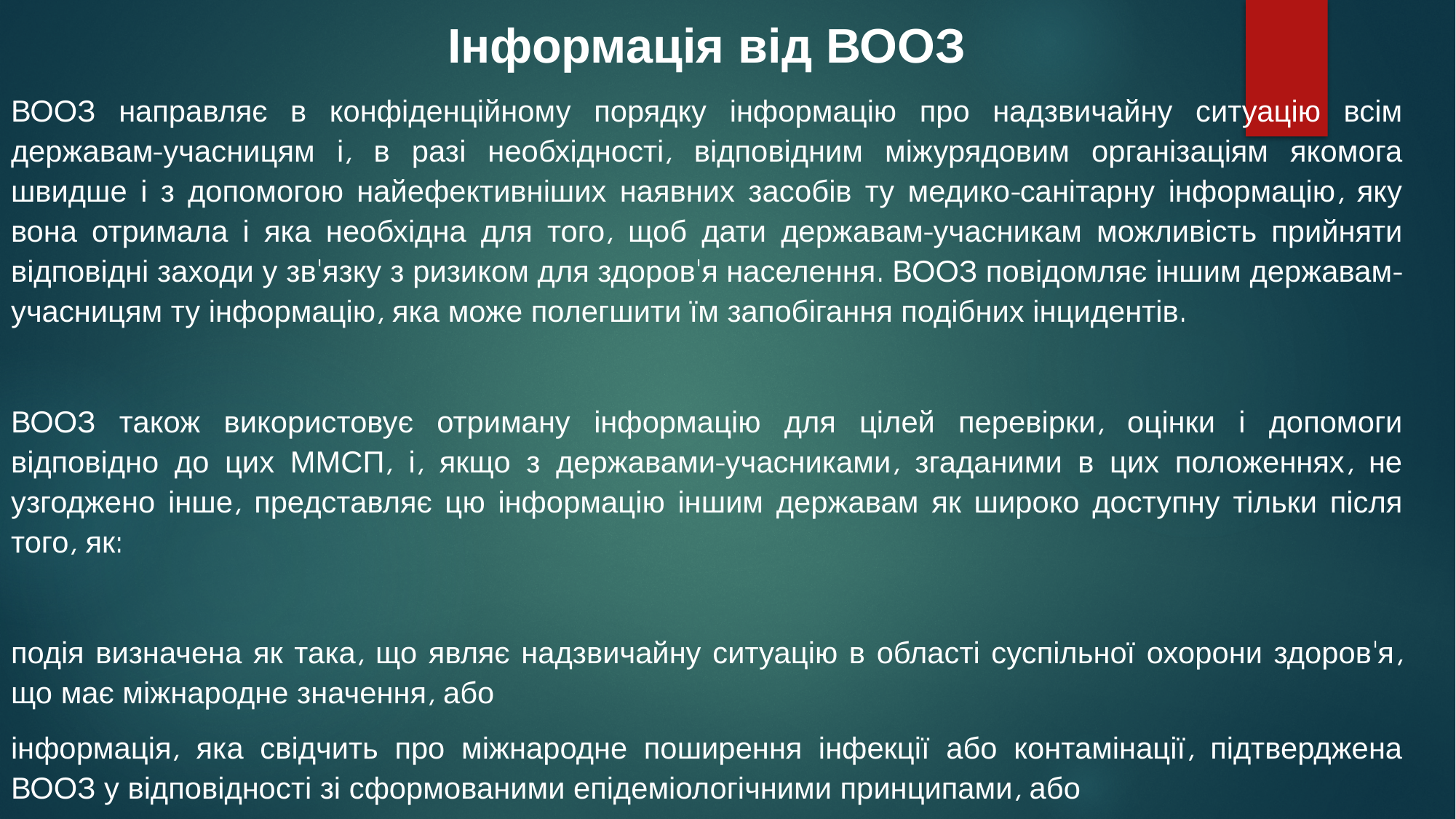

Інформація від ВООЗ
ВООЗ направляє в конфіденційному порядку інформацію про надзвичайну ситуацію всім державам-учасницям і, в разі необхідності, відповідним міжурядовим організаціям якомога швидше і з допомогою найефективніших наявних засобів ту медико-санітарну інформацію, яку вона отримала і яка необхідна для того, щоб дати державам-учасникам можливість прийняти відповідні заходи у зв'язку з ризиком для здоров'я населення. ВООЗ повідомляє іншим державам-учасницям ту інформацію, яка може полегшити їм запобігання подібних інцидентів.

ВООЗ також використовує отриману інформацію для цілей перевірки, оцінки і допомоги відповідно до цих ММСП, і, якщо з державами-учасниками, згаданими в цих положеннях, не узгоджено інше, представляє цю інформацію іншим державам як широко доступну тільки після того, як:

подія визначена як така, що являє надзвичайну ситуацію в області суспільної охорони здоров'я, що має міжнародне значення, або
інформація, яка свідчить про міжнародне поширення інфекції або контамінації, підтверджена ВООЗ у відповідності зі сформованими епідеміологічними принципами, або